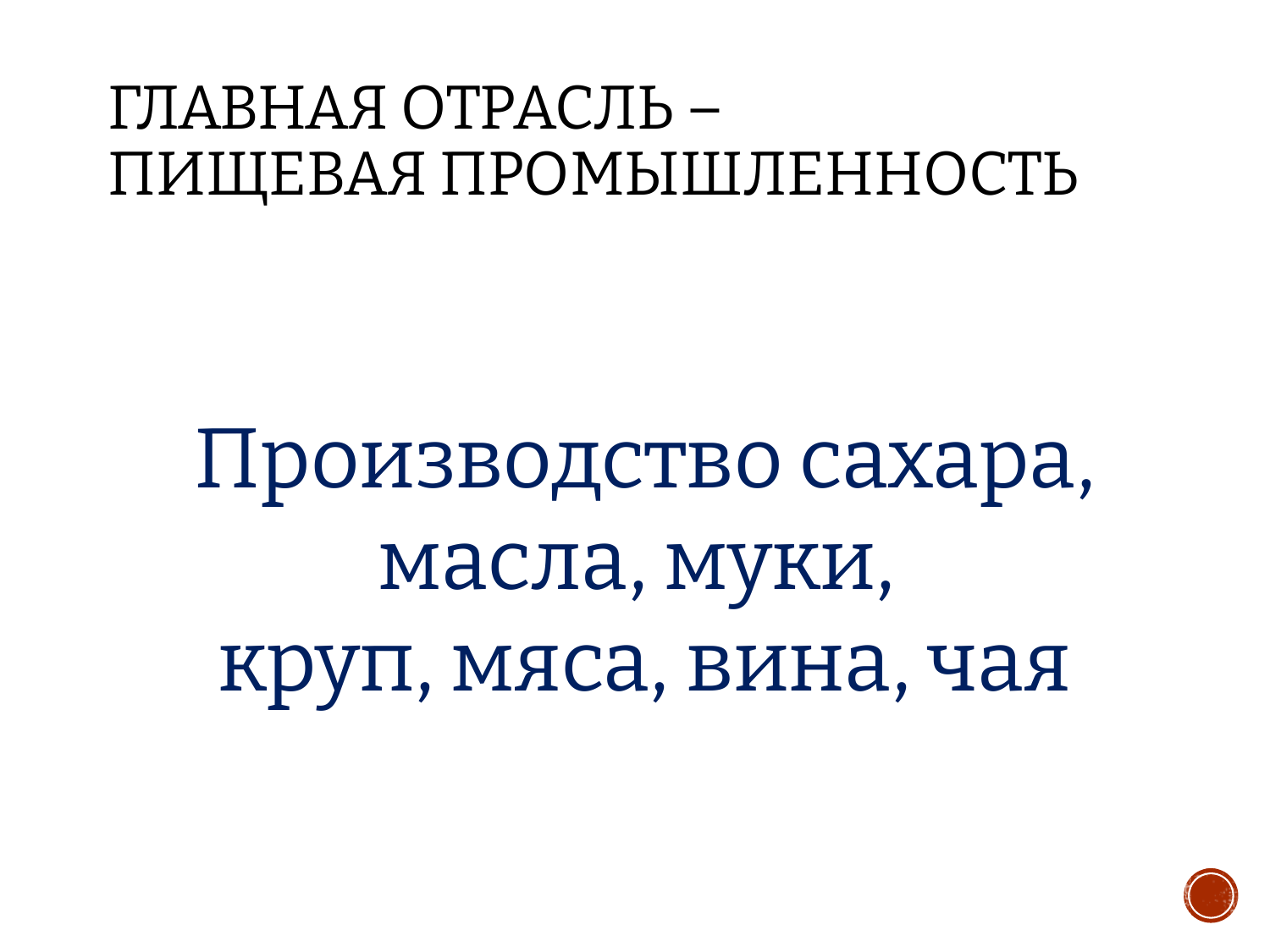

# Главная отрасль – пищевая промышленность
Производство сахара, масла, муки,
круп, мяса, вина, чая